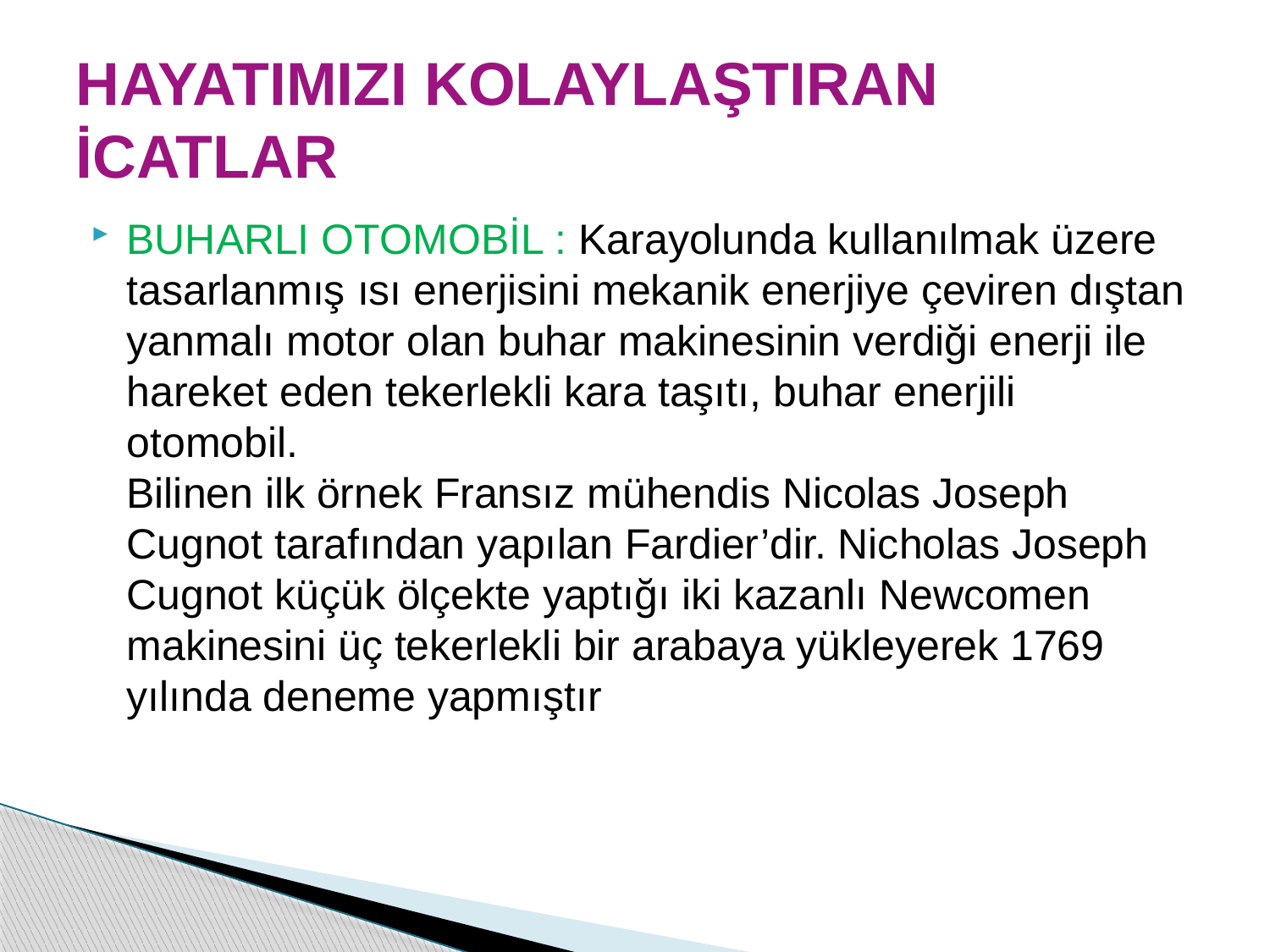

# HAYATIMIZI KOLAYLAŞTIRAN İCATLAR
BUHARLI OTOMOBİL : Karayolunda kullanılmak üzere tasarlanmış ısı enerjisini mekanik enerjiye çeviren dıştan yanmalı motor olan buhar makinesinin verdiği enerji ile hareket eden tekerlekli kara taşıtı, buhar enerjili otomobil.
Bilinen ilk örnek Fransız mühendis Nicolas Joseph Cugnot tarafından yapılan Fardier’dir. Nicholas Joseph Cugnot küçük ölçekte yaptığı iki kazanlı Newcomen makinesini üç tekerlekli bir arabaya yükleyerek 1769 yılında deneme yapmıştır